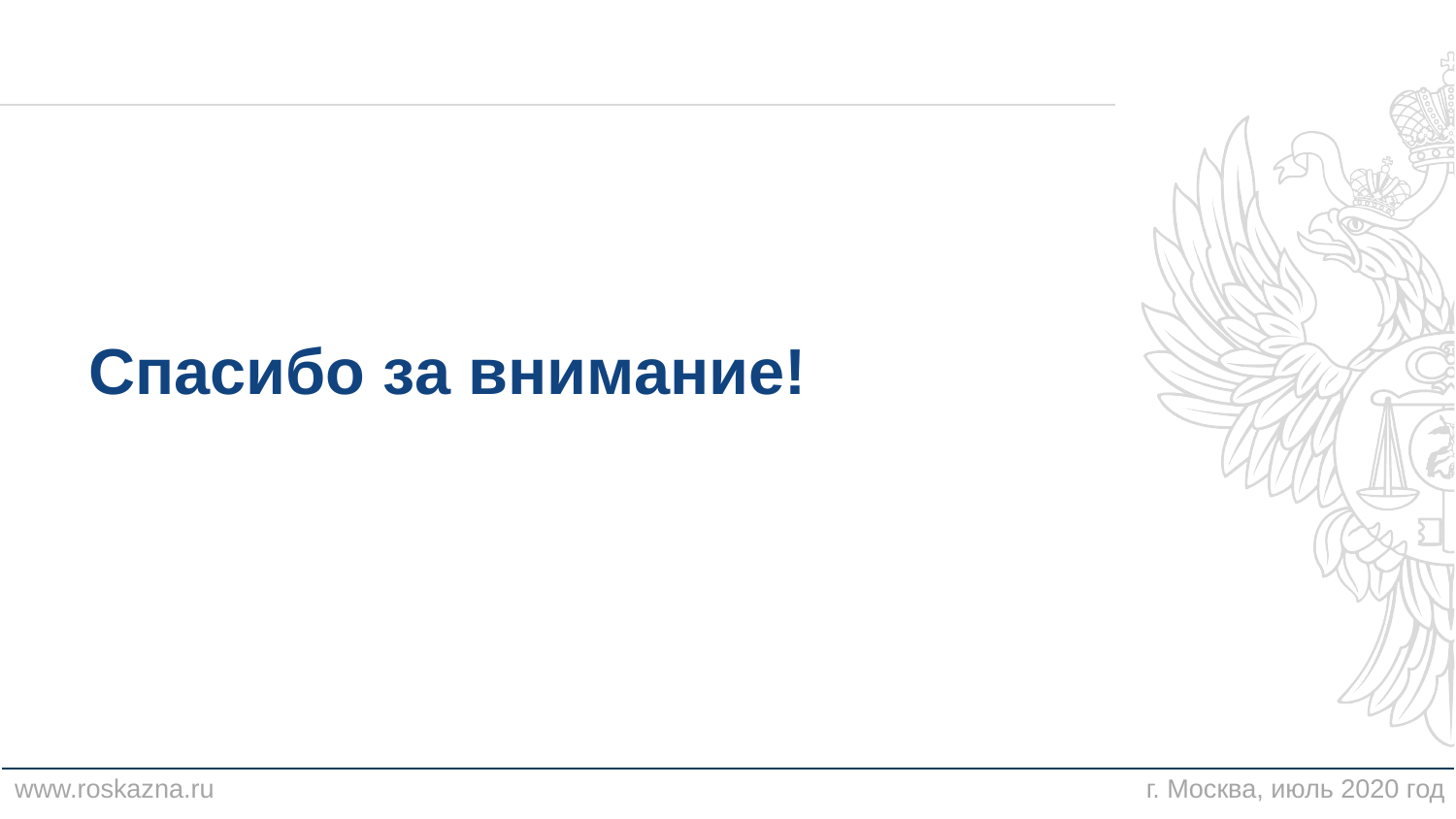

Спасибо за внимание!
 г. Москва, июль 2020 год
www.roskazna.ru